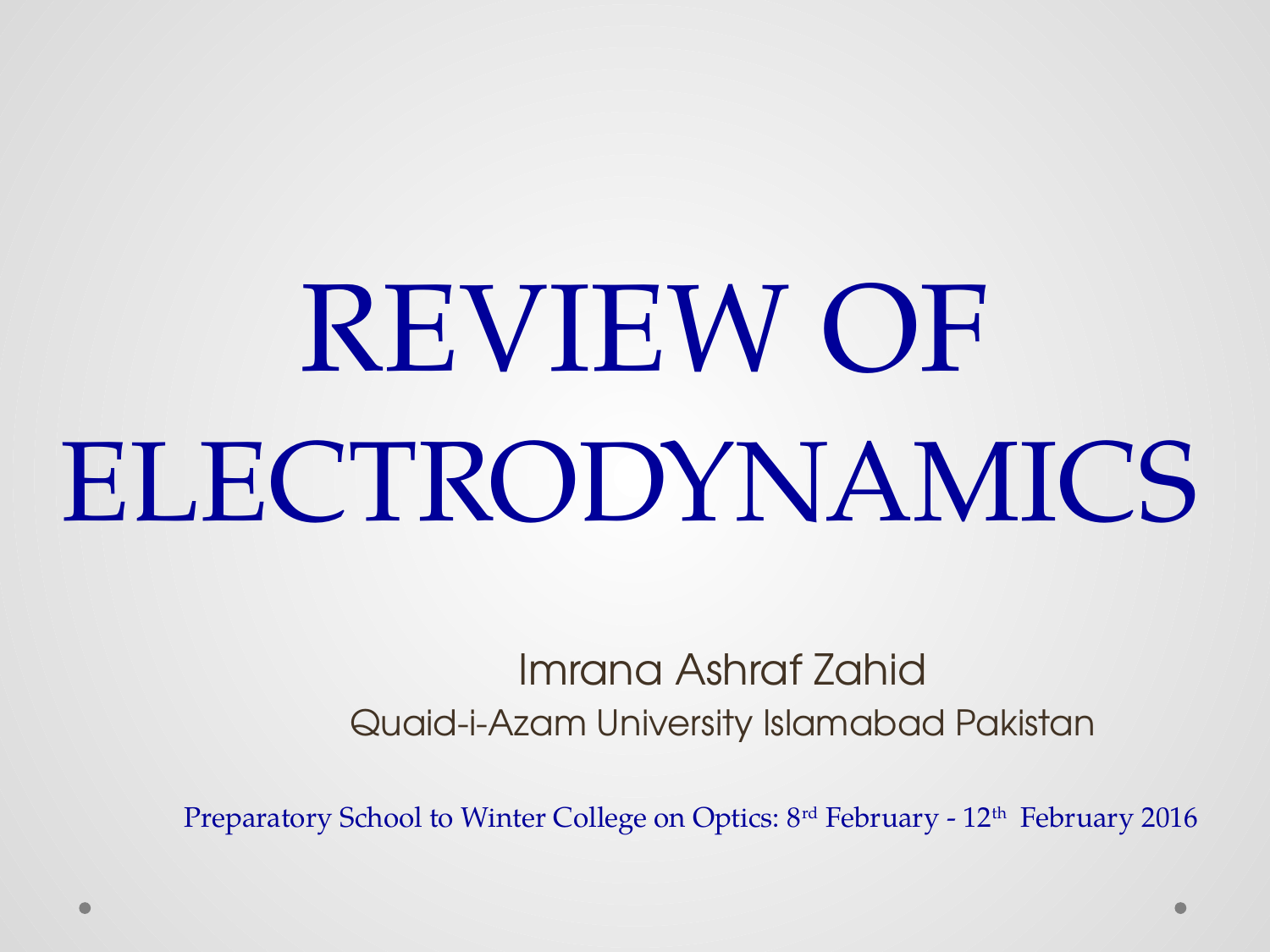

# REVIEW OF ELECTRODYNAMICS
Imrana Ashraf Zahid
Quaid-i-Azam University Islamabad Pakistan
Preparatory School to Winter College on Optics: 8rd  February - 12th  February 2016